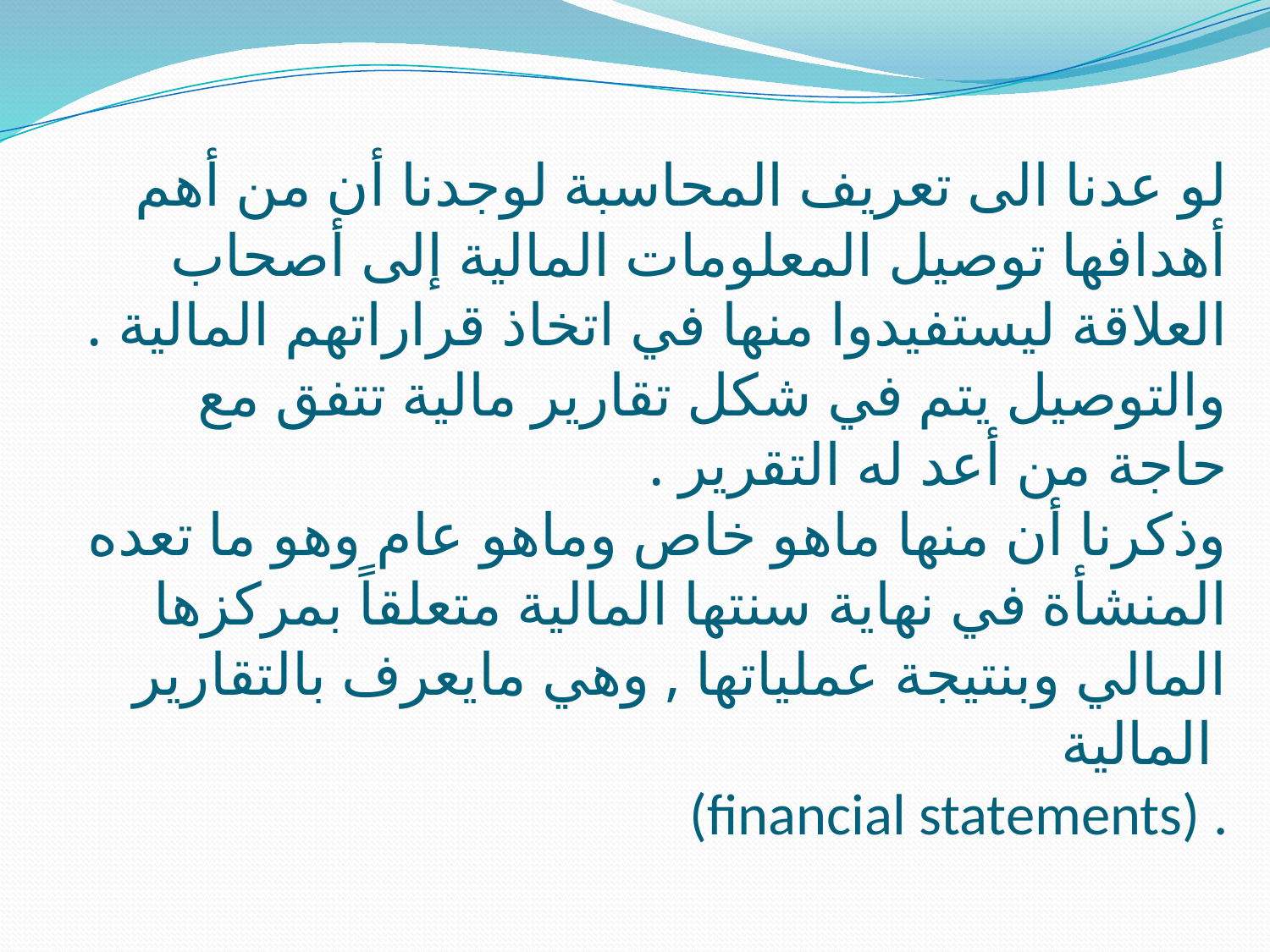

# لو عدنا الى تعريف المحاسبة لوجدنا أن من أهم أهدافها توصيل المعلومات المالية إلى أصحاب العلاقة ليستفيدوا منها في اتخاذ قراراتهم المالية . والتوصيل يتم في شكل تقارير مالية تتفق مع حاجة من أعد له التقرير . وذكرنا أن منها ماهو خاص وماهو عام وهو ما تعده المنشأة في نهاية سنتها المالية متعلقاً بمركزها المالي وبنتيجة عملياتها , وهي مايعرف بالتقارير المالية (financial statements) .